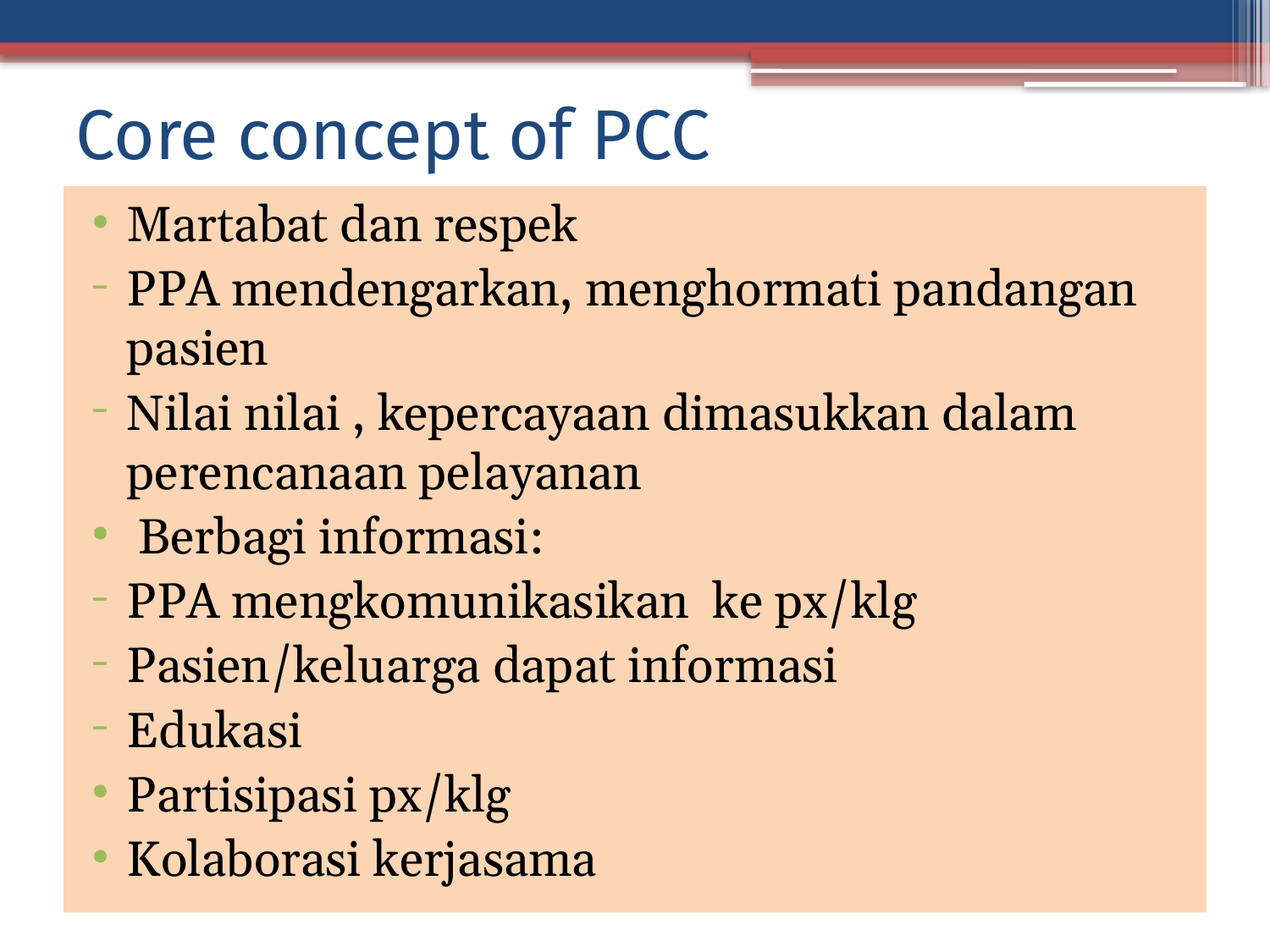

# Core concept of PCC
Martabat dan respek
PPA mendengarkan, menghormati pandangan pasien
Nilai nilai , kepercayaan dimasukkan dalam perencanaan pelayanan
 Berbagi informasi:
PPA mengkomunikasikan  ke px/klg
Pasien/keluarga dapat informasi
Edukasi
Partisipasi px/klg
Kolaborasi kerjasama